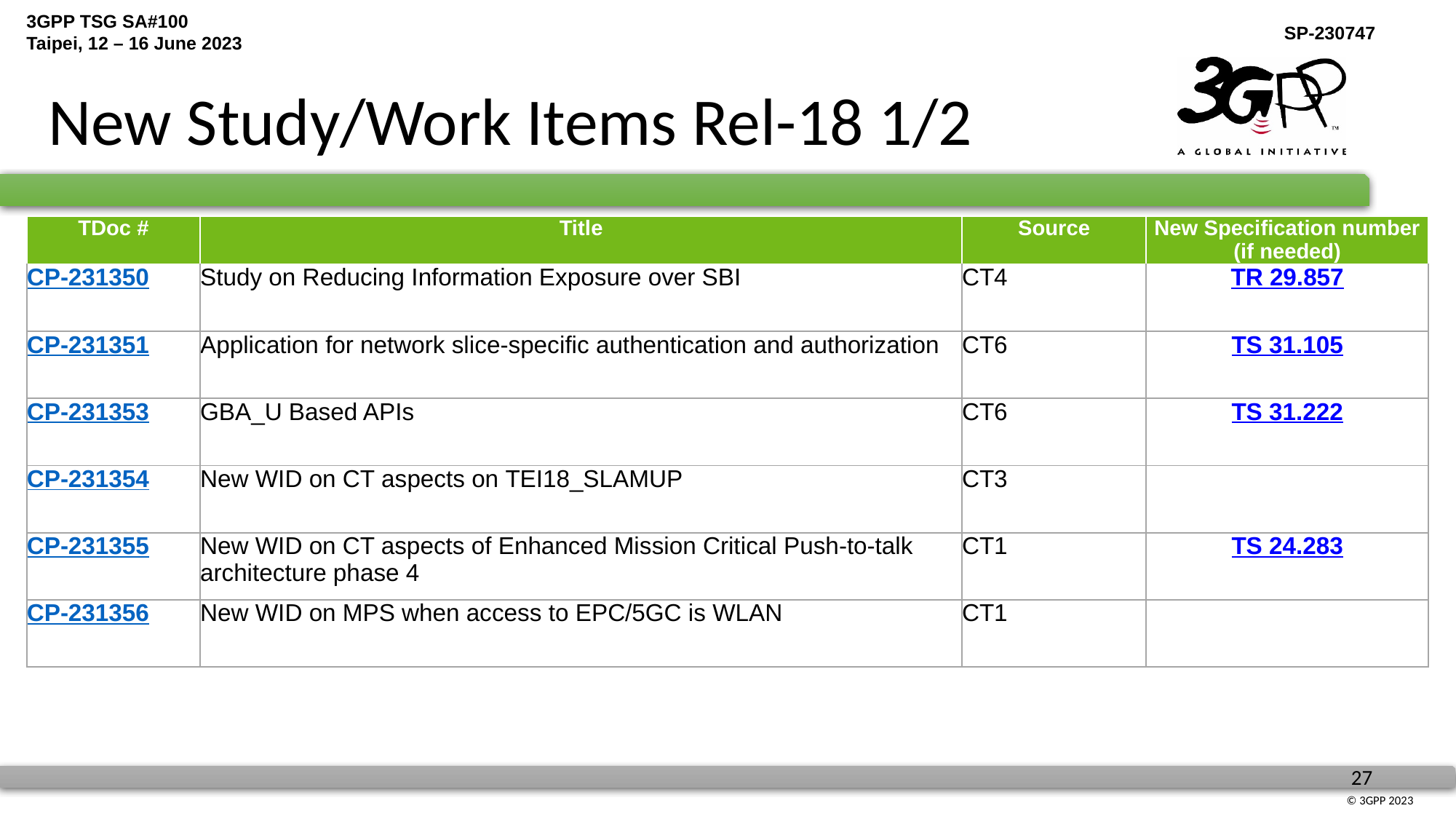

# New Study/Work Items Rel-18 1/2
| TDoc # | Title | Source | New Specification number (if needed) |
| --- | --- | --- | --- |
| CP-231350 | Study on Reducing Information Exposure over SBI | CT4 | TR 29.857 |
| CP-231351 | Application for network slice-specific authentication and authorization | CT6 | TS 31.105 |
| CP-231353 | GBA\_U Based APIs | CT6 | TS 31.222 |
| CP-231354 | New WID on CT aspects on TEI18\_SLAMUP | CT3 |  |
| CP-231355 | New WID on CT aspects of Enhanced Mission Critical Push-to-talk architecture phase 4 | CT1 | TS 24.283 |
| CP-231356 | New WID on MPS when access to EPC/5GC is WLAN | CT1 |  |